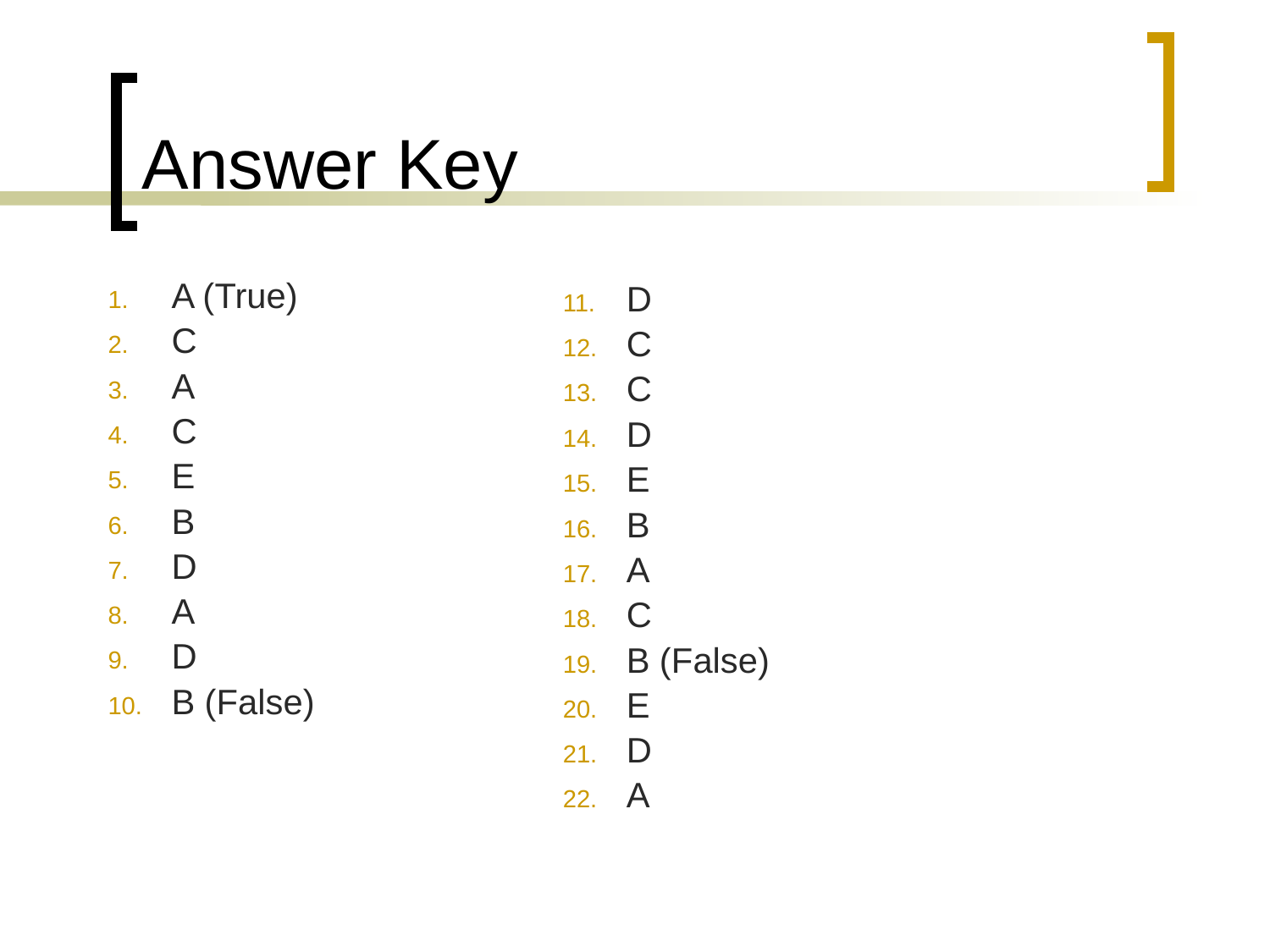

# Answer Key

A (True)
C
A
C
E
B
D
A
D
B (False)

D
C
C
D
E
B
A
C
B (False)
E
D
A